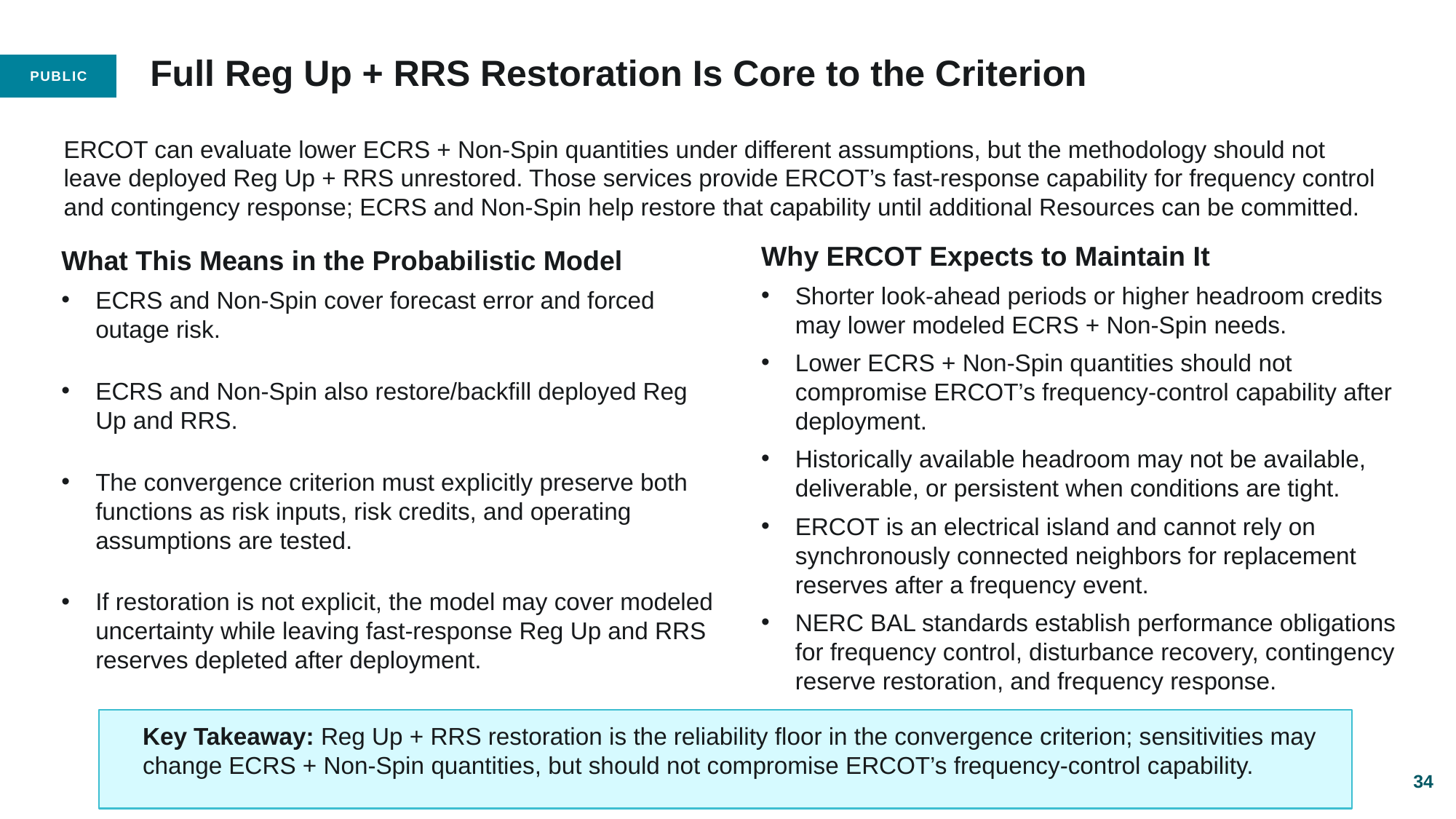

# Full Reg Up + RRS Restoration Is Core to the Criterion
ERCOT can evaluate lower ECRS + Non-Spin quantities under different assumptions, but the methodology should not leave deployed Reg Up + RRS unrestored. Those services provide ERCOT’s fast-response capability for frequency control and contingency response; ECRS and Non-Spin help restore that capability until additional Resources can be committed.
Why ERCOT Expects to Maintain It
Shorter look-ahead periods or higher headroom credits may lower modeled ECRS + Non-Spin needs.
Lower ECRS + Non-Spin quantities should not compromise ERCOT’s frequency-control capability after deployment.
Historically available headroom may not be available, deliverable, or persistent when conditions are tight.
ERCOT is an electrical island and cannot rely on synchronously connected neighbors for replacement reserves after a frequency event.
NERC BAL standards establish performance obligations for frequency control, disturbance recovery, contingency reserve restoration, and frequency response.
What This Means in the Probabilistic Model
ECRS and Non-Spin cover forecast error and forced outage risk.

ECRS and Non-Spin also restore/backfill deployed Reg Up and RRS.

The convergence criterion must explicitly preserve both functions as risk inputs, risk credits, and operating assumptions are tested.

If restoration is not explicit, the model may cover modeled uncertainty while leaving fast-response Reg Up and RRS reserves depleted after deployment.

Key Takeaway: Reg Up + RRS restoration is the reliability floor in the convergence criterion; sensitivities may change ECRS + Non-Spin quantities, but should not compromise ERCOT’s frequency-control capability.
34